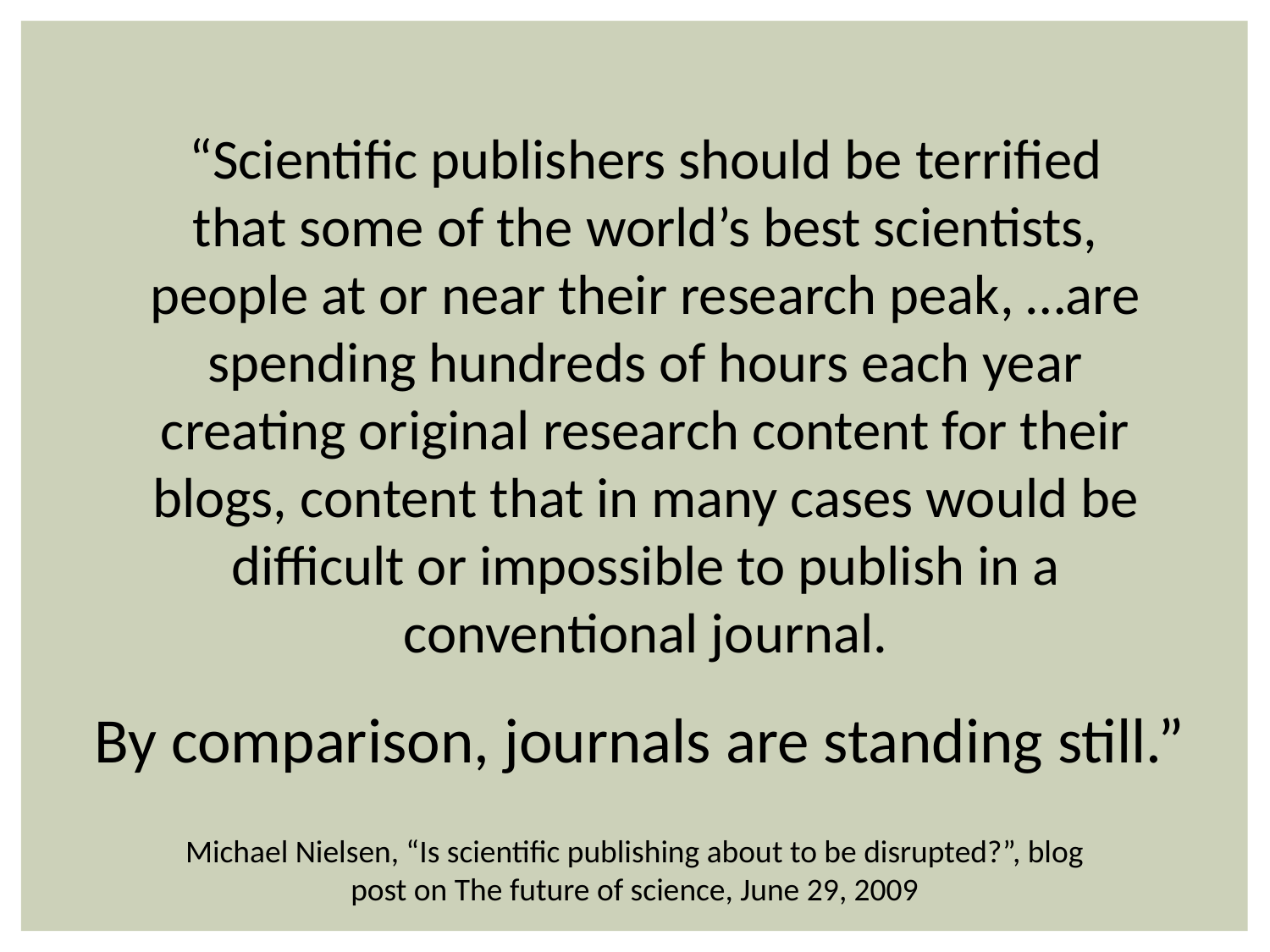

“Scientific publishers should be terrified that some of the world’s best scientists, people at or near their research peak, …are spending hundreds of hours each year creating original research content for their blogs, content that in many cases would be difficult or impossible to publish in a conventional journal.
By comparison, journals are standing still.”
Michael Nielsen, “Is scientific publishing about to be disrupted?”, blog post on The future of science, June 29, 2009